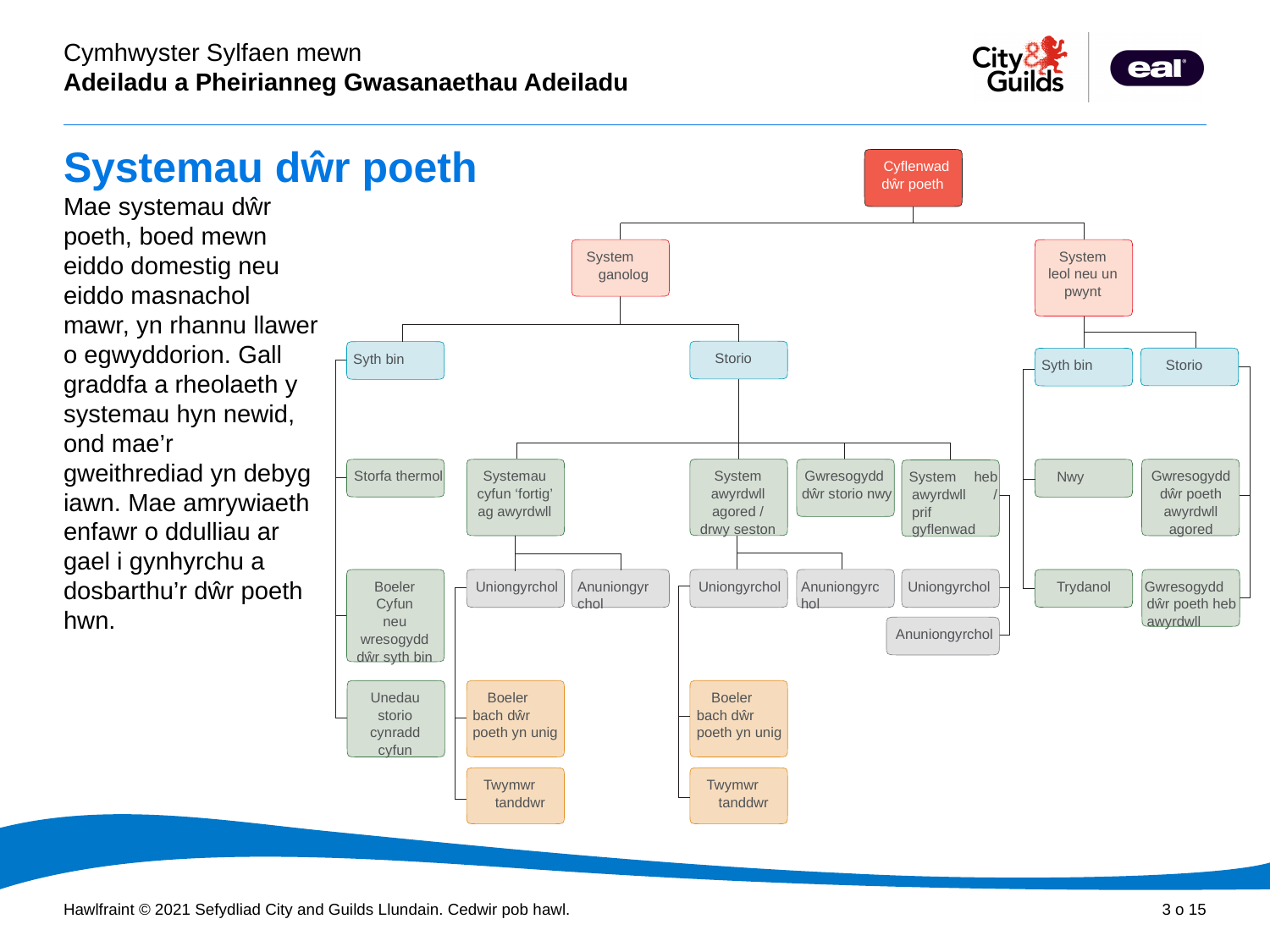

# Systemau dŵr poeth

Cyflenwad dŵr poeth

System ganolog
System leol neu un pwynt

Storio

Syth bin
Syth bin
Storio

System awyrdwll agored / drwy seston
Storfa thermol
Systemau cyfun ‘fortig’ ag awyrdwll
Gwresogydd dŵr storio nwy
Gwresogydd dŵr poeth awyrdwll agored
System heb awyrdwll / prif gyflenwad
Nwy

Boeler Cyfun neu
wresogydd dŵr syth bin
Uniongyrchol
Anuniongyrchol
Uniongyrchol
Anuniongyrchol
Uniongyrchol
Gwresogydd dŵr poeth heb awyrdwll
Trydanol

Anuniongyrchol

Unedau storio cynradd cyfun
Boeler bach dŵr poeth yn unig
Boeler bach dŵr poeth yn unig

Twymwr tanddwr
Twymwr tanddwr
Mae systemau dŵr poeth, boed mewn
eiddo domestig neu eiddo masnachol
mawr, yn rhannu llawer o egwyddorion. Gall graddfa a rheolaeth y systemau hyn newid, ond mae’r gweithrediad yn debyg iawn. Mae amrywiaeth enfawr o ddulliau ar gael i gynhyrchu a dosbarthu’r dŵr poeth hwn.